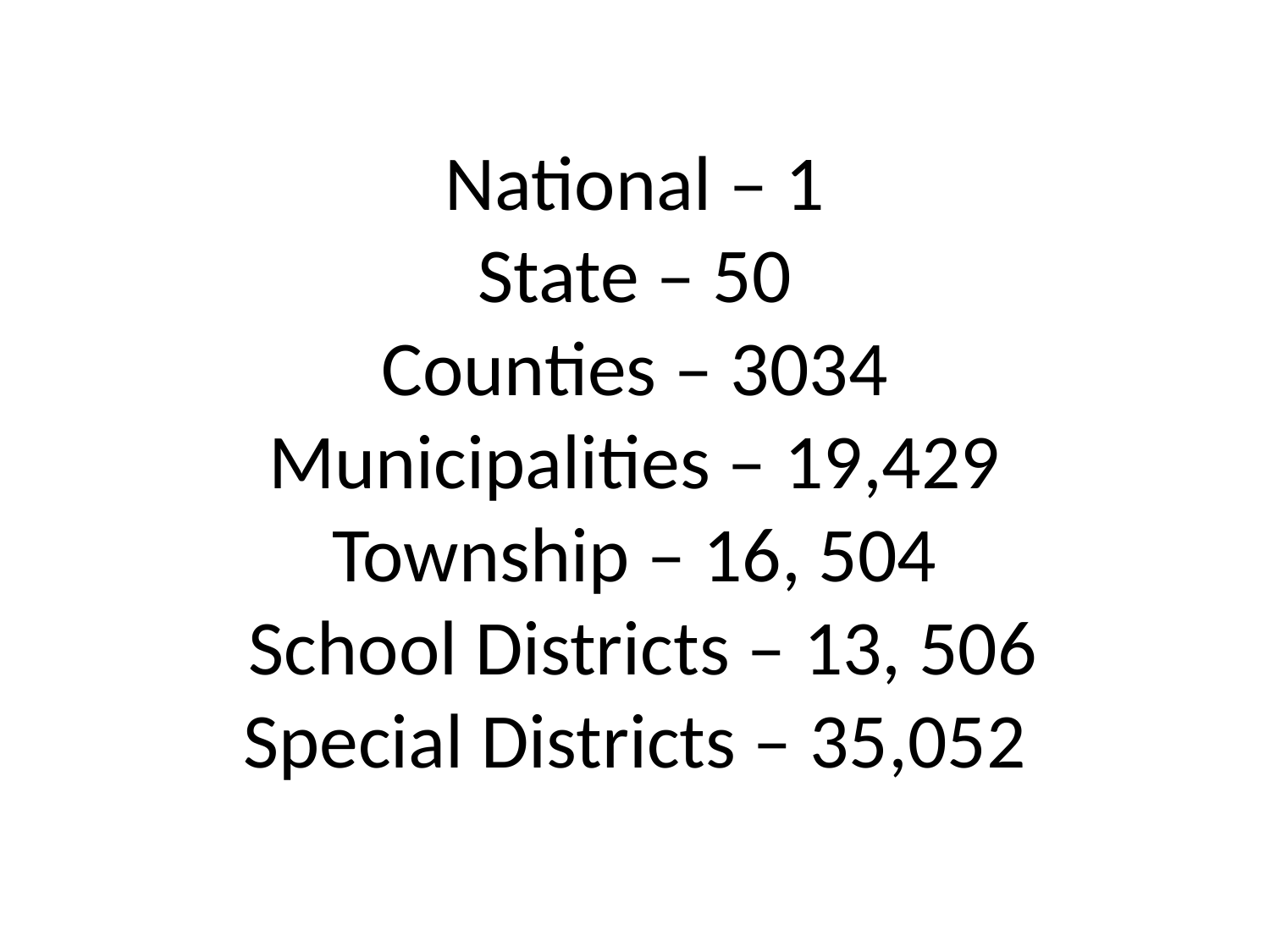

# National – 1 State – 50 Counties – 3034 Municipalities – 19,429 Township – 16, 504 School Districts – 13, 506 Special Districts – 35,052